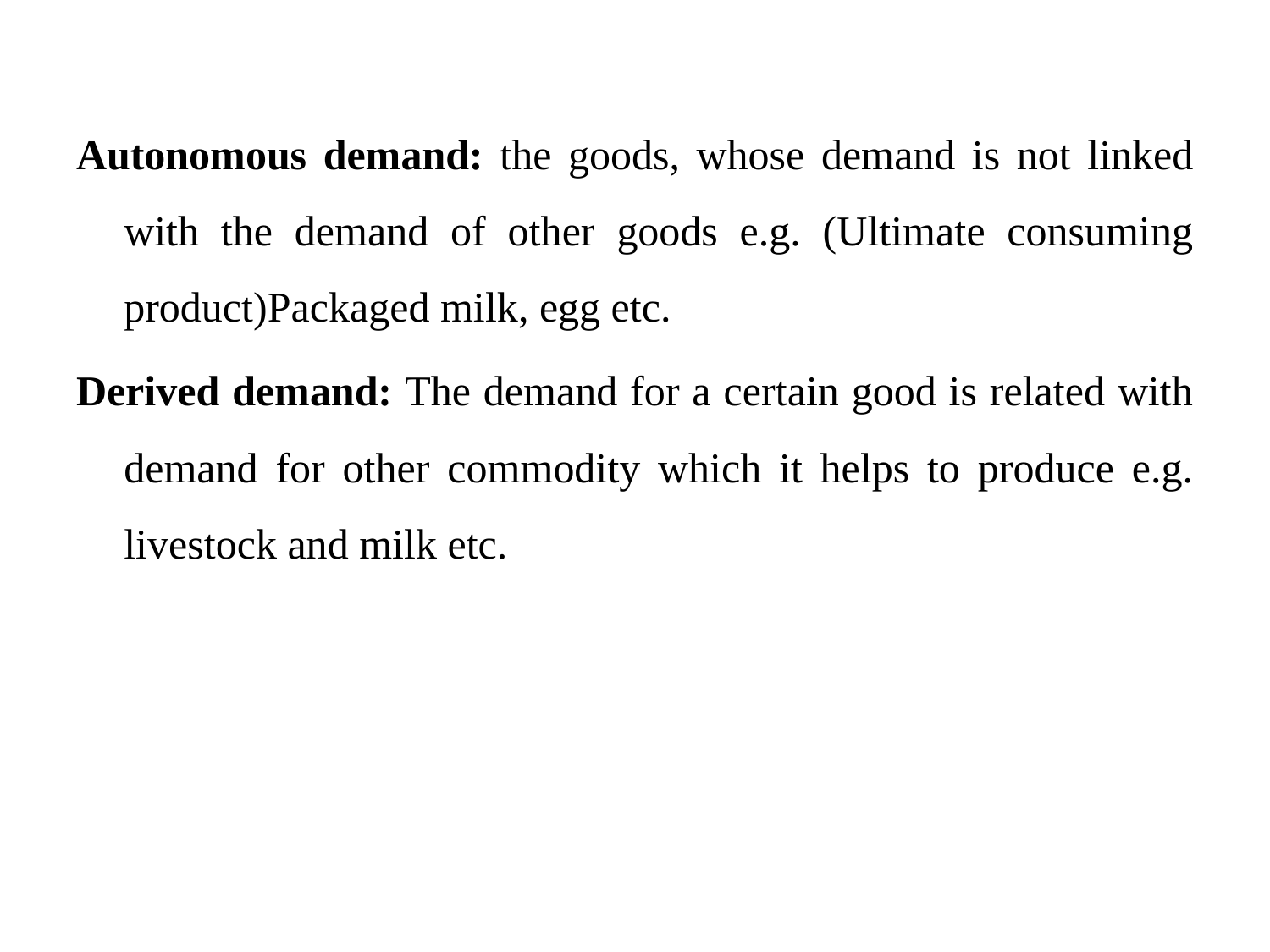

Autonomous demand: the goods, whose demand is not linked with the demand of other goods e.g. (Ultimate consuming product)Packaged milk, egg etc.
Derived demand: The demand for a certain good is related with demand for other commodity which it helps to produce e.g. livestock and milk etc.